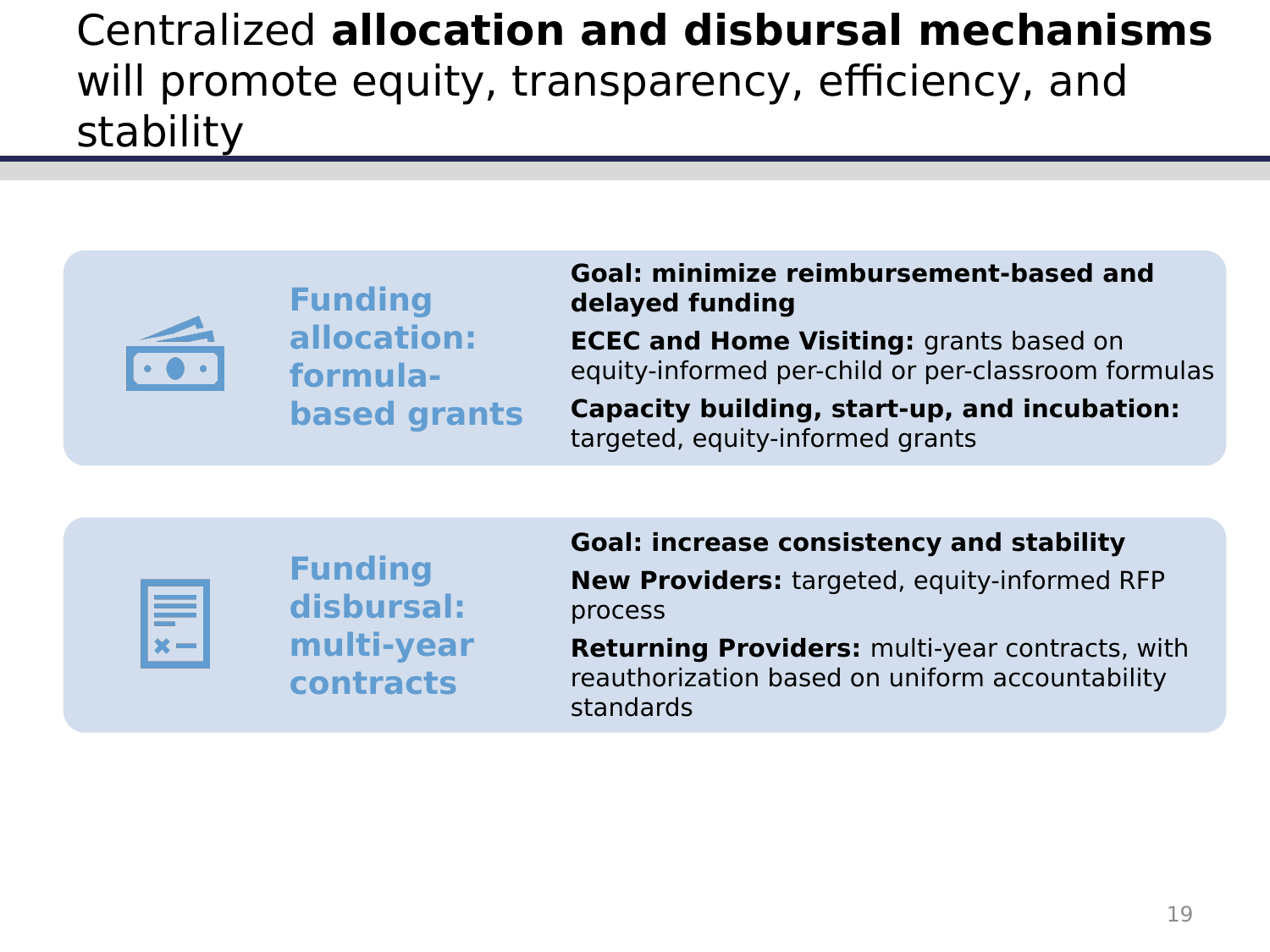

# Centralized allocation and disbursal mechanisms will promote equity, transparency, efficiency, and stability

Funding allocation: formula-based grants
Goal: minimize reimbursement-based and delayed funding
ECEC and Home Visiting: grants based on equity-informed per-child or per-classroom formulas
Capacity building, start-up, and incubation: targeted, equity-informed grants

Goal: increase consistency and stability
New Providers: targeted, equity-informed RFP process
Returning Providers: multi-year contracts, with reauthorization based on uniform accountability standards
Funding disbursal: multi-year contracts

19